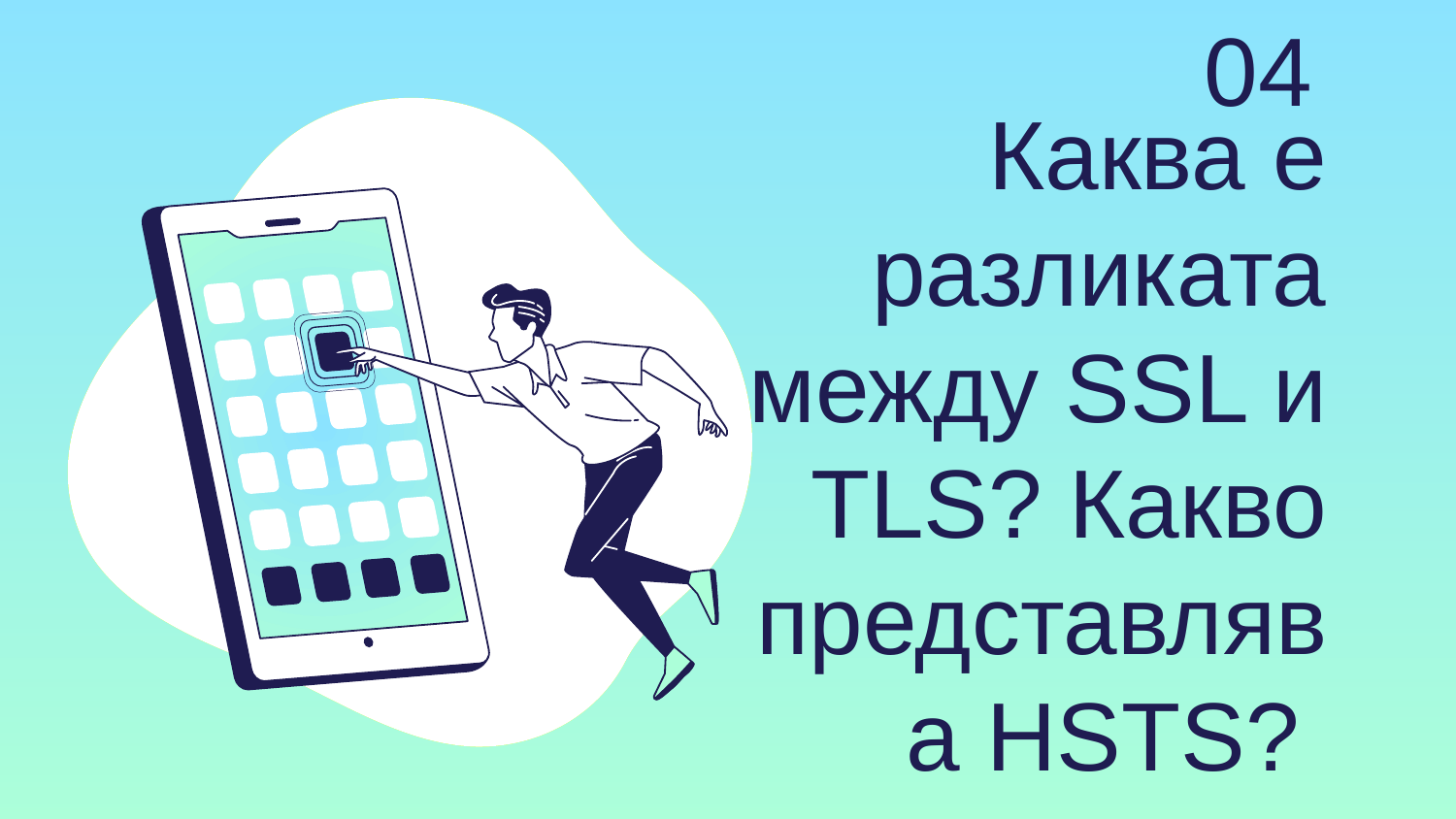

04

# Каква е разликата между SSL и TLS? Какво представлява HSTS?